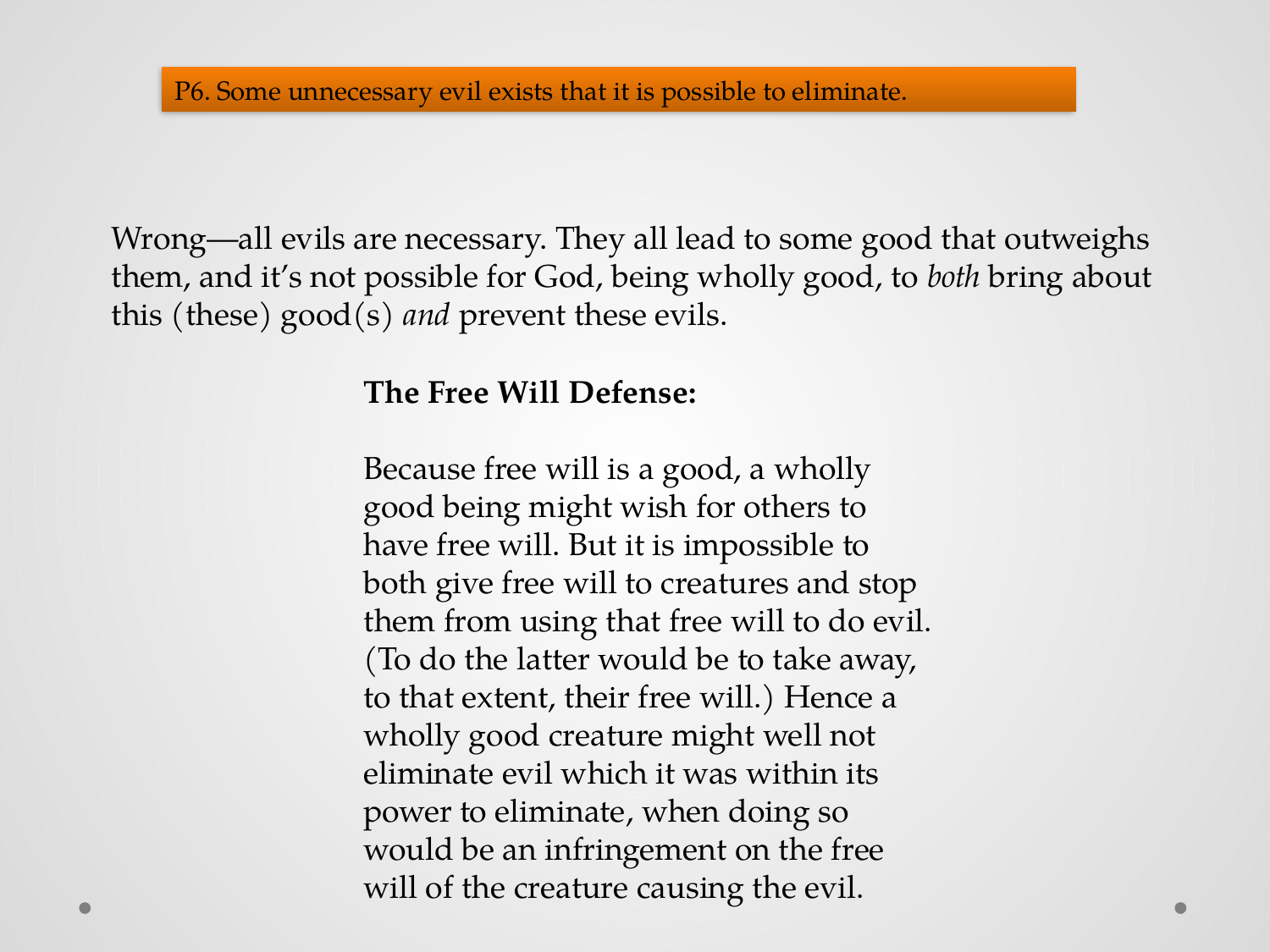

P6. Some unnecessary evil exists that it is possible to eliminate.
Wrong—all evils are necessary. They all lead to some good that outweighs them, and it’s not possible for God, being wholly good, to both bring about this (these) good(s) and prevent these evils.
The Free Will Defense:

Because free will is a good, a wholly
good being might wish for others to
have free will. But it is impossible to
both give free will to creatures and stop
them from using that free will to do evil.
(To do the latter would be to take away,
to that extent, their free will.) Hence a
wholly good creature might well not
eliminate evil which it was within its
power to eliminate, when doing so
would be an infringement on the free
will of the creature causing the evil.